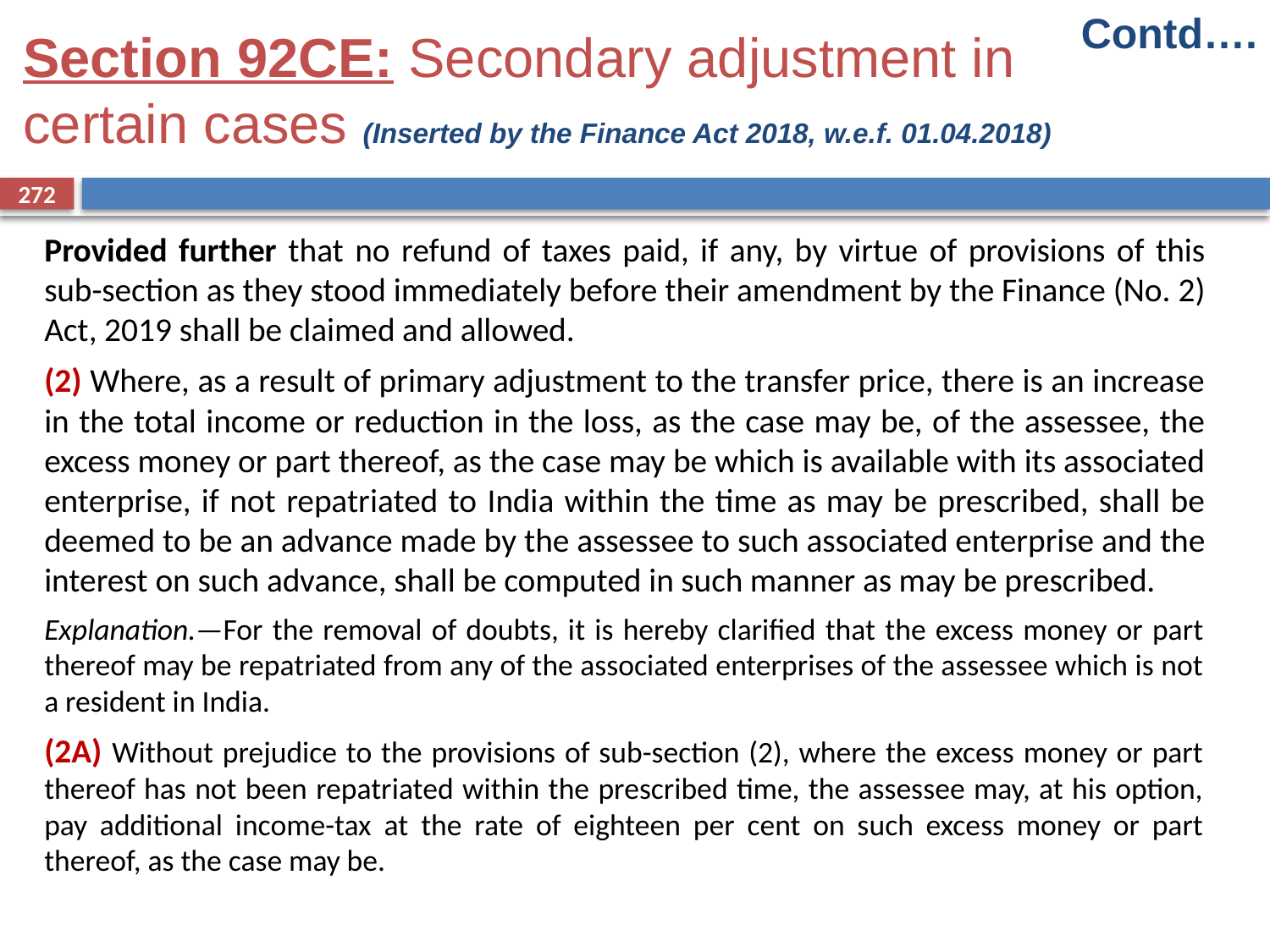

Contd….
# Section 92CE: Secondary adjustment in certain cases (Inserted by the Finance Act 2018, w.e.f. 01.04.2018)
272
Provided further that no refund of taxes paid, if any, by virtue of provisions of this sub-section as they stood immediately before their amendment by the Finance (No. 2) Act, 2019 shall be claimed and allowed.
(2) Where, as a result of primary adjustment to the transfer price, there is an increase in the total income or reduction in the loss, as the case may be, of the assessee, the excess money or part thereof, as the case may be which is available with its associated enterprise, if not repatriated to India within the time as may be prescribed, shall be deemed to be an advance made by the assessee to such associated enterprise and the interest on such advance, shall be computed in such manner as may be prescribed.
Explanation.—For the removal of doubts, it is hereby clarified that the excess money or part thereof may be repatriated from any of the associated enterprises of the assessee which is not a resident in India.
(2A) Without prejudice to the provisions of sub-section (2), where the excess money or part thereof has not been repatriated within the prescribed time, the assessee may, at his option, pay additional income-tax at the rate of eighteen per cent on such excess money or part thereof, as the case may be.